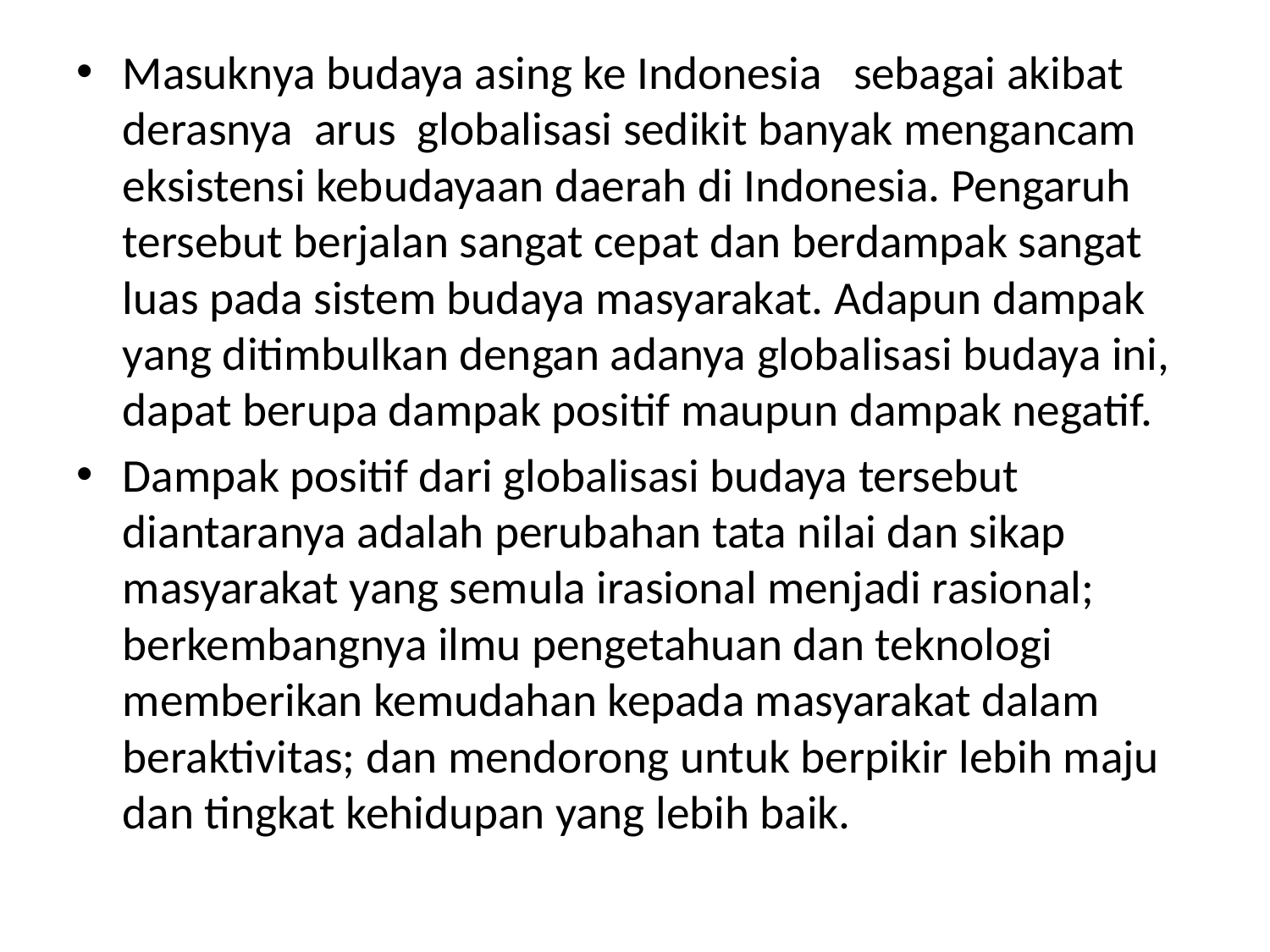

Masuknya budaya asing ke Indonesia   sebagai akibat  derasnya  arus  globalisasi sedikit banyak mengancam eksistensi kebudayaan daerah di Indonesia. Pengaruh tersebut berjalan sangat cepat dan berdampak sangat luas pada sistem budaya masyarakat. Adapun dampak yang ditimbulkan dengan adanya globalisasi budaya ini, dapat berupa dampak positif maupun dampak negatif.
Dampak positif dari globalisasi budaya tersebut diantaranya adalah perubahan tata nilai dan sikap masyarakat yang semula irasional menjadi rasional; berkembangnya ilmu pengetahuan dan teknologi memberikan kemudahan kepada masyarakat dalam beraktivitas; dan mendorong untuk berpikir lebih maju dan tingkat kehidupan yang lebih baik.